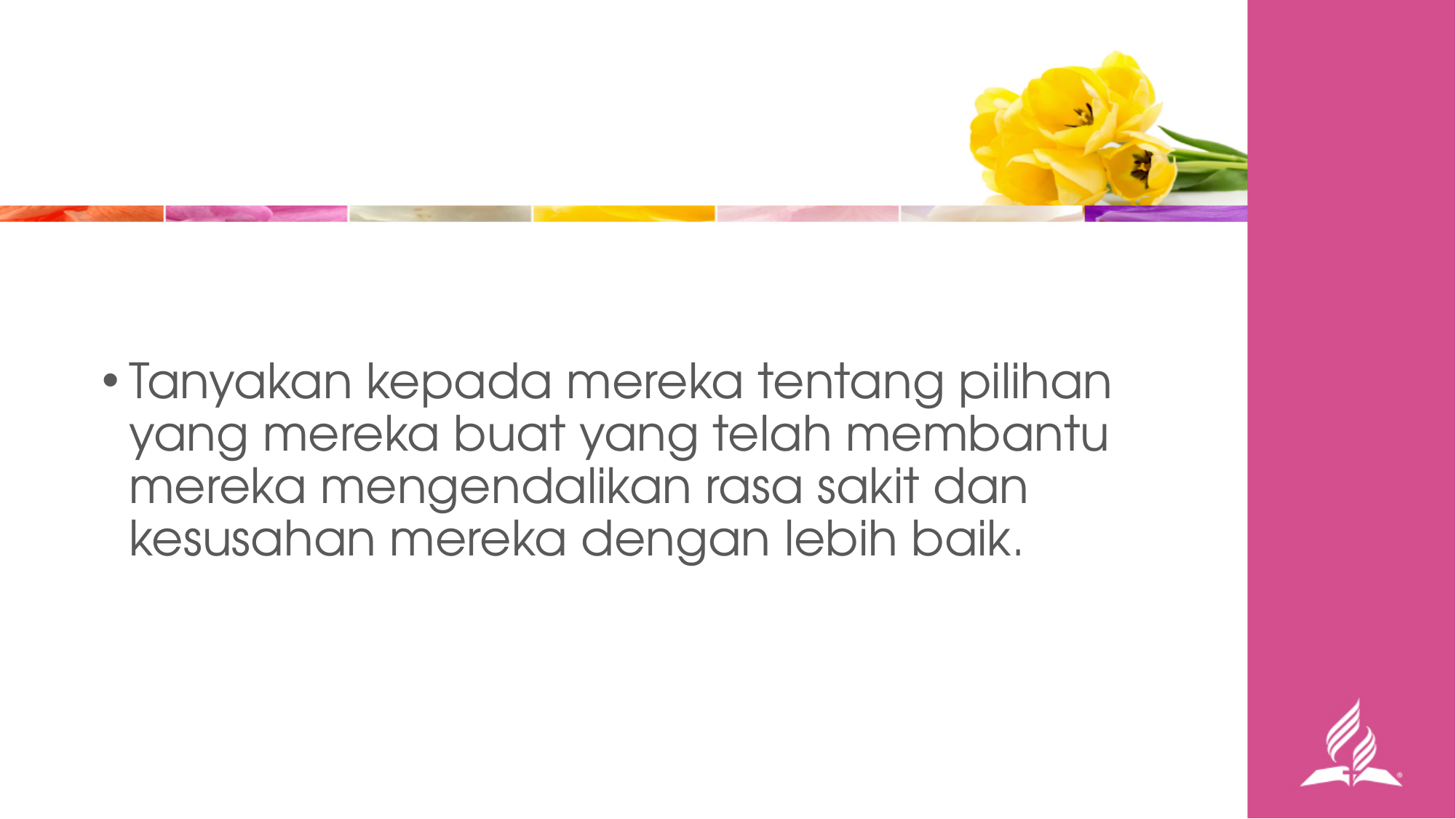

Tanyakan kepada mereka tentang pilihan yang mereka buat yang telah membantu mereka mengendalikan rasa sakit dan kesusahan mereka dengan lebih baik.